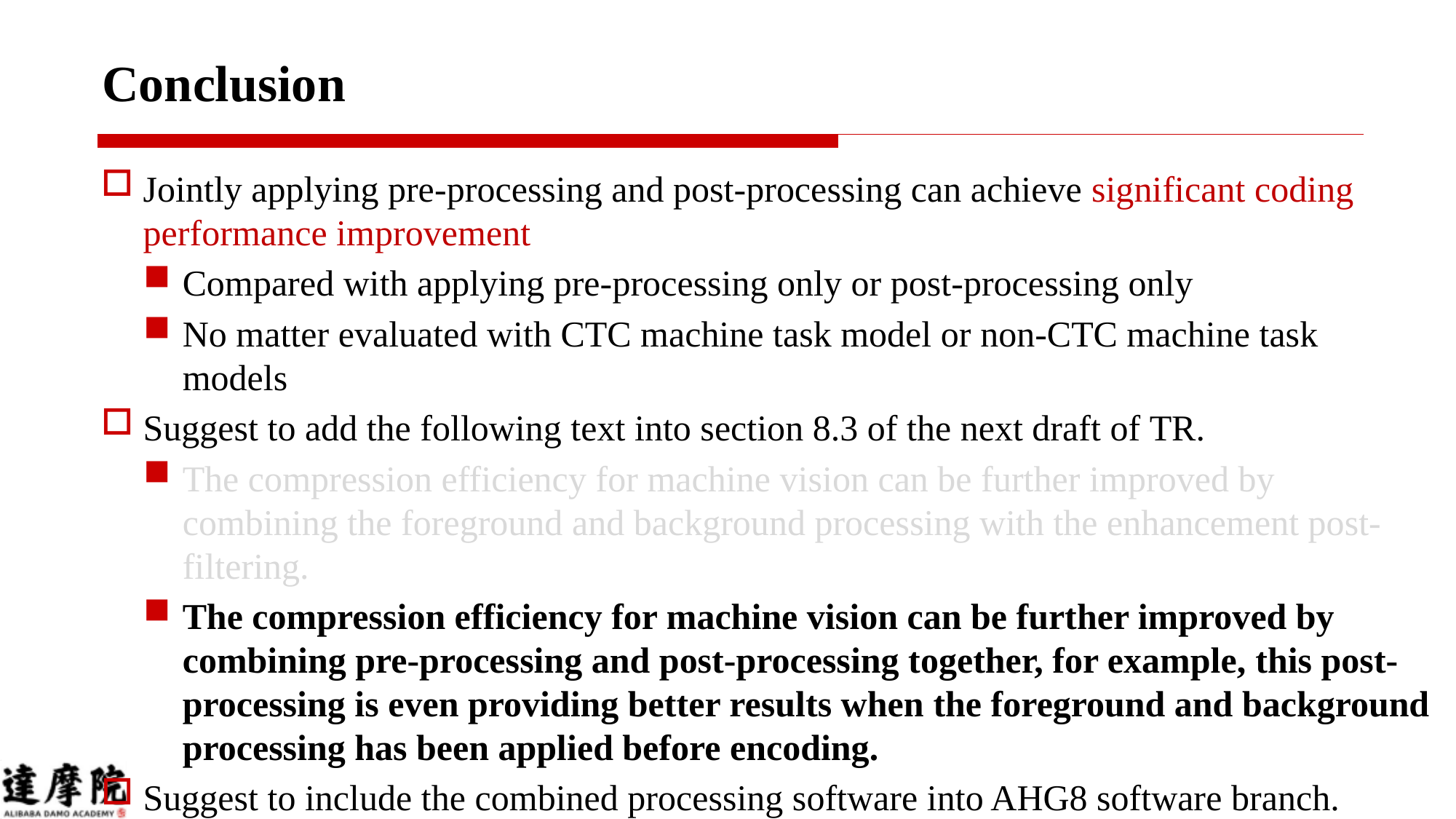

# Conclusion
Jointly applying pre-processing and post-processing can achieve significant coding performance improvement
Compared with applying pre-processing only or post-processing only
No matter evaluated with CTC machine task model or non-CTC machine task models
Suggest to add the following text into section 8.3 of the next draft of TR.
The compression efficiency for machine vision can be further improved by combining the foreground and background processing with the enhancement post-filtering.
The compression efficiency for machine vision can be further improved by combining pre-processing and post-processing together, for example, this post-processing is even providing better results when the foreground and background processing has been applied before encoding.
Suggest to include the combined processing software into AHG8 software branch.